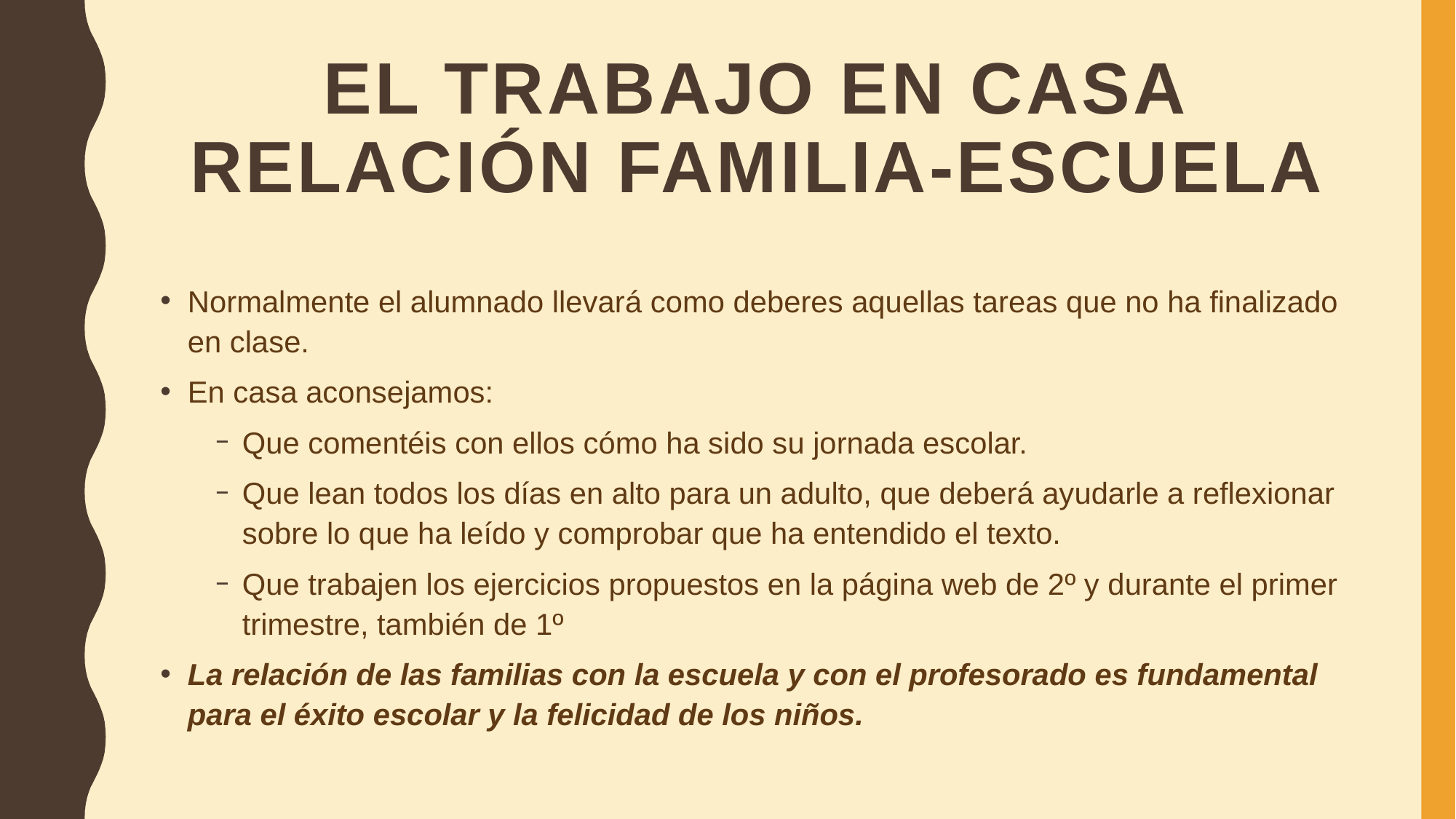

# El trabajo en casa relación familia-escuela
Normalmente el alumnado llevará como deberes aquellas tareas que no ha finalizado en clase.
En casa aconsejamos:
Que comentéis con ellos cómo ha sido su jornada escolar.
Que lean todos los días en alto para un adulto, que deberá ayudarle a reflexionar sobre lo que ha leído y comprobar que ha entendido el texto.
Que trabajen los ejercicios propuestos en la página web de 2º y durante el primer trimestre, también de 1º
La relación de las familias con la escuela y con el profesorado es fundamental para el éxito escolar y la felicidad de los niños.